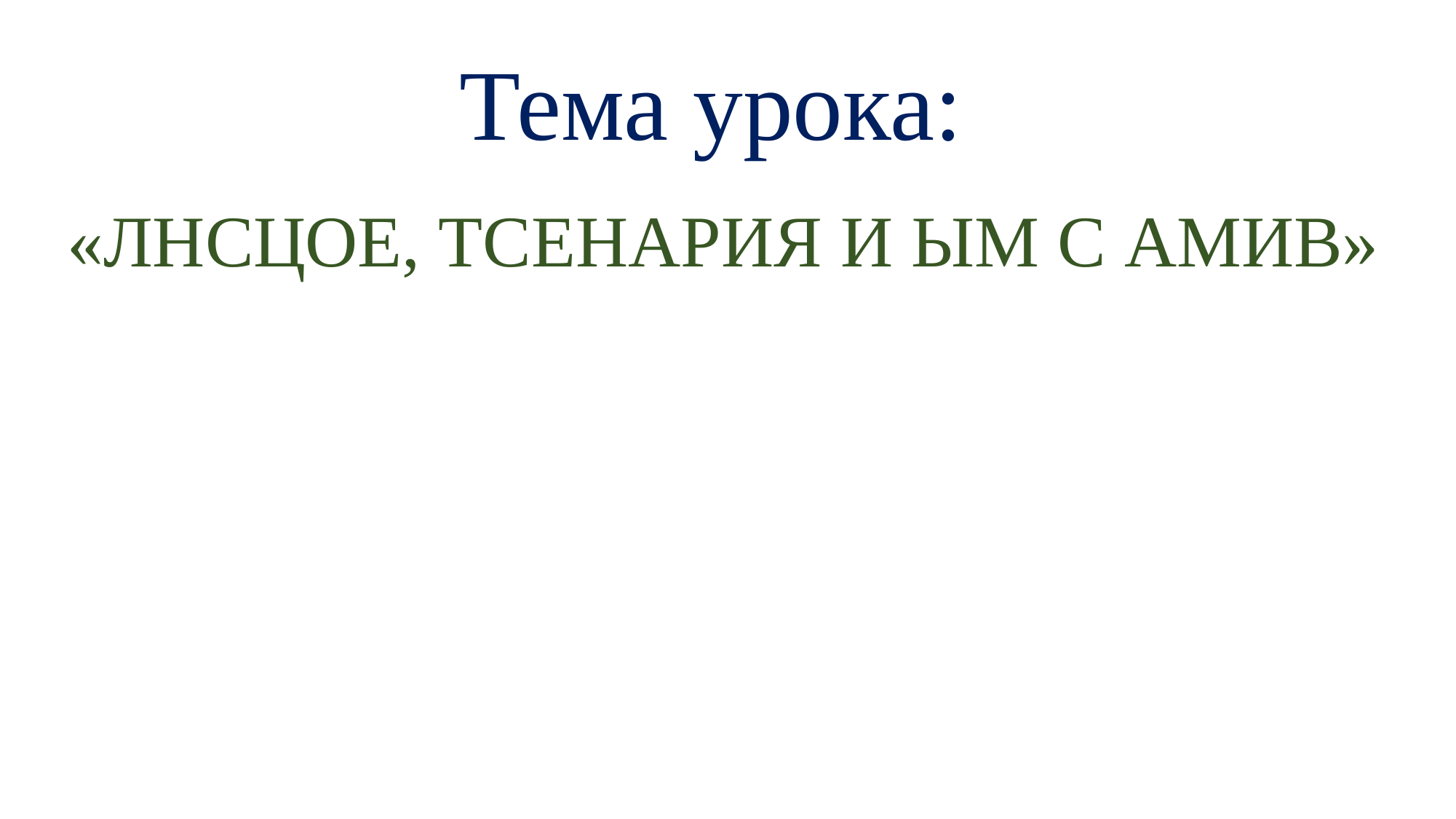

Тема урока:
«ЛНСЦОЕ, ТСЕНАРИЯ И ЫМ С АМИВ»